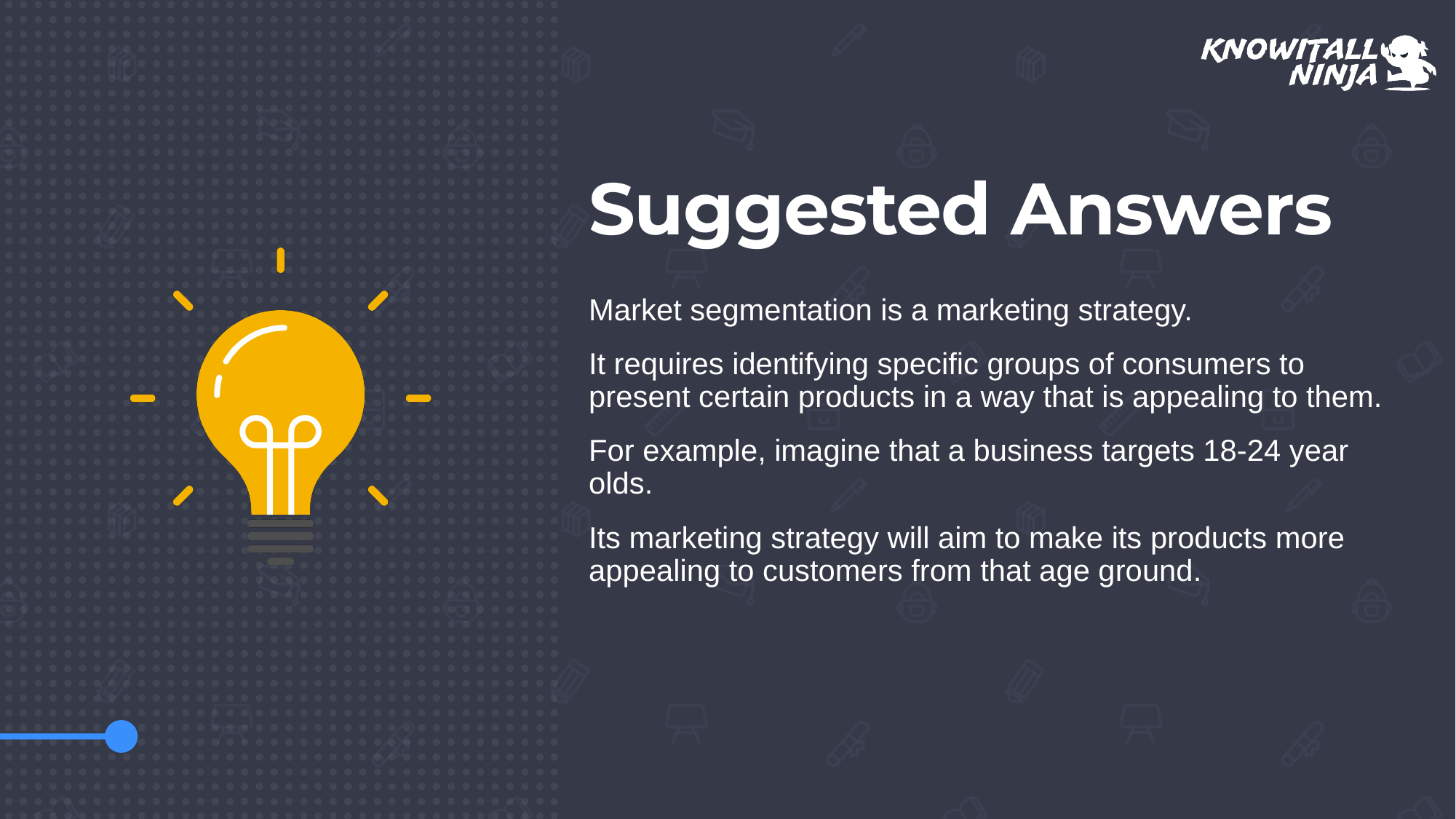

# Suggested Answers
Market segmentation is a marketing strategy.
It requires identifying specific groups of consumers to present certain products in a way that is appealing to them.
For example, imagine that a business targets 18-24 year olds.
Its marketing strategy will aim to make its products more appealing to customers from that age ground.